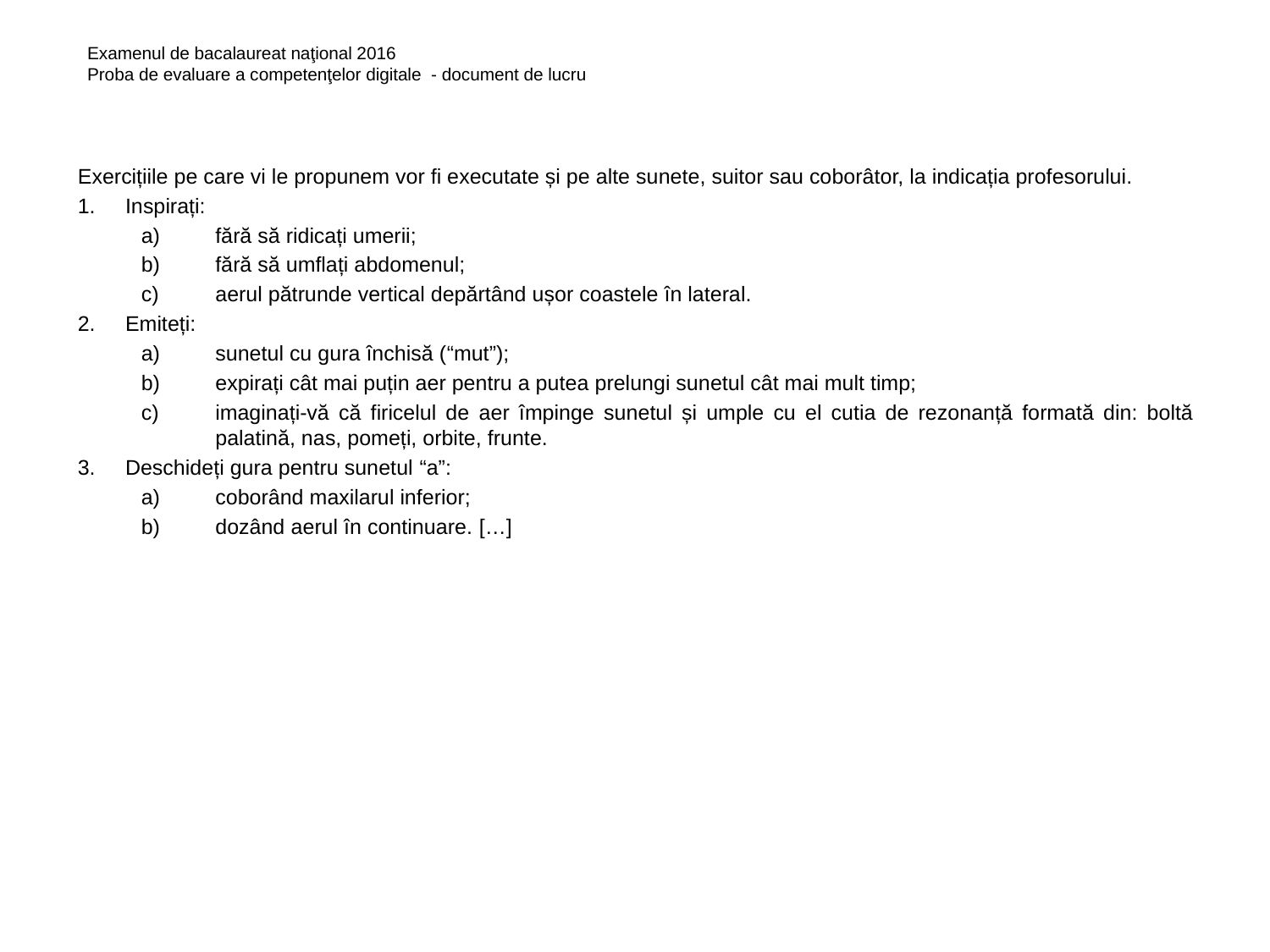

Examenul de bacalaureat naţional 2016
Proba de evaluare a competenţelor digitale  - document de lucru
Exercițiile pe care vi le propunem vor fi executate și pe alte sunete, suitor sau coborâtor, la indicația profesorului.
Inspirați:
fără să ridicați umerii;
fără să umflați abdomenul;
aerul pătrunde vertical depărtând ușor coastele în lateral.
Emiteți:
sunetul cu gura închisă (“mut”);
expirați cât mai puțin aer pentru a putea prelungi sunetul cât mai mult timp;
imaginați-vă că firicelul de aer împinge sunetul și umple cu el cutia de rezonanță formată din: boltă palatină, nas, pomeți, orbite, frunte.
Deschideți gura pentru sunetul “a”:
coborând maxilarul inferior;
dozând aerul în continuare. […]